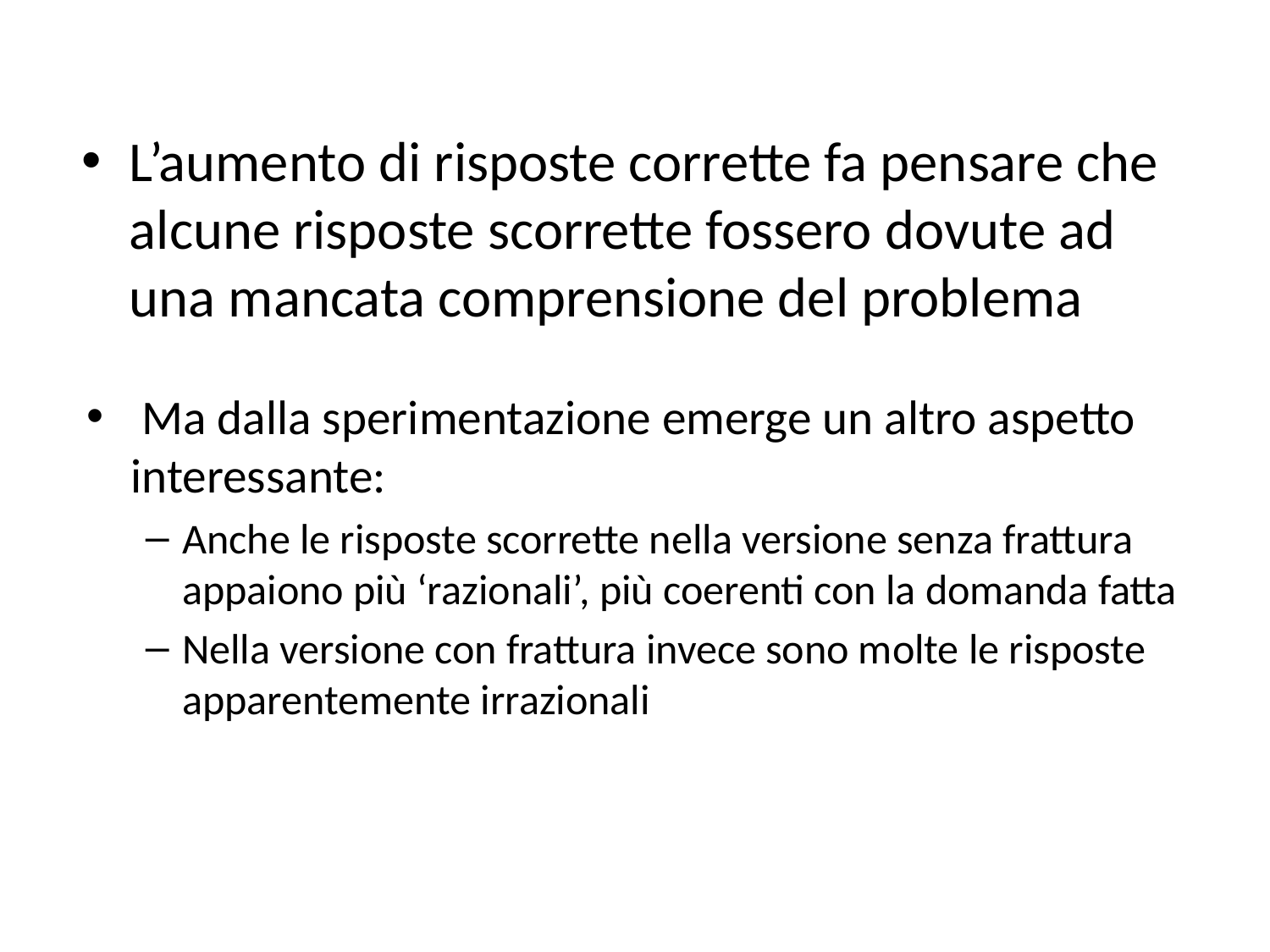

L’aumento di risposte corrette fa pensare che alcune risposte scorrette fossero dovute ad una mancata comprensione del problema
 Ma dalla sperimentazione emerge un altro aspetto interessante:
Anche le risposte scorrette nella versione senza frattura appaiono più ‘razionali’, più coerenti con la domanda fatta
Nella versione con frattura invece sono molte le risposte apparentemente irrazionali